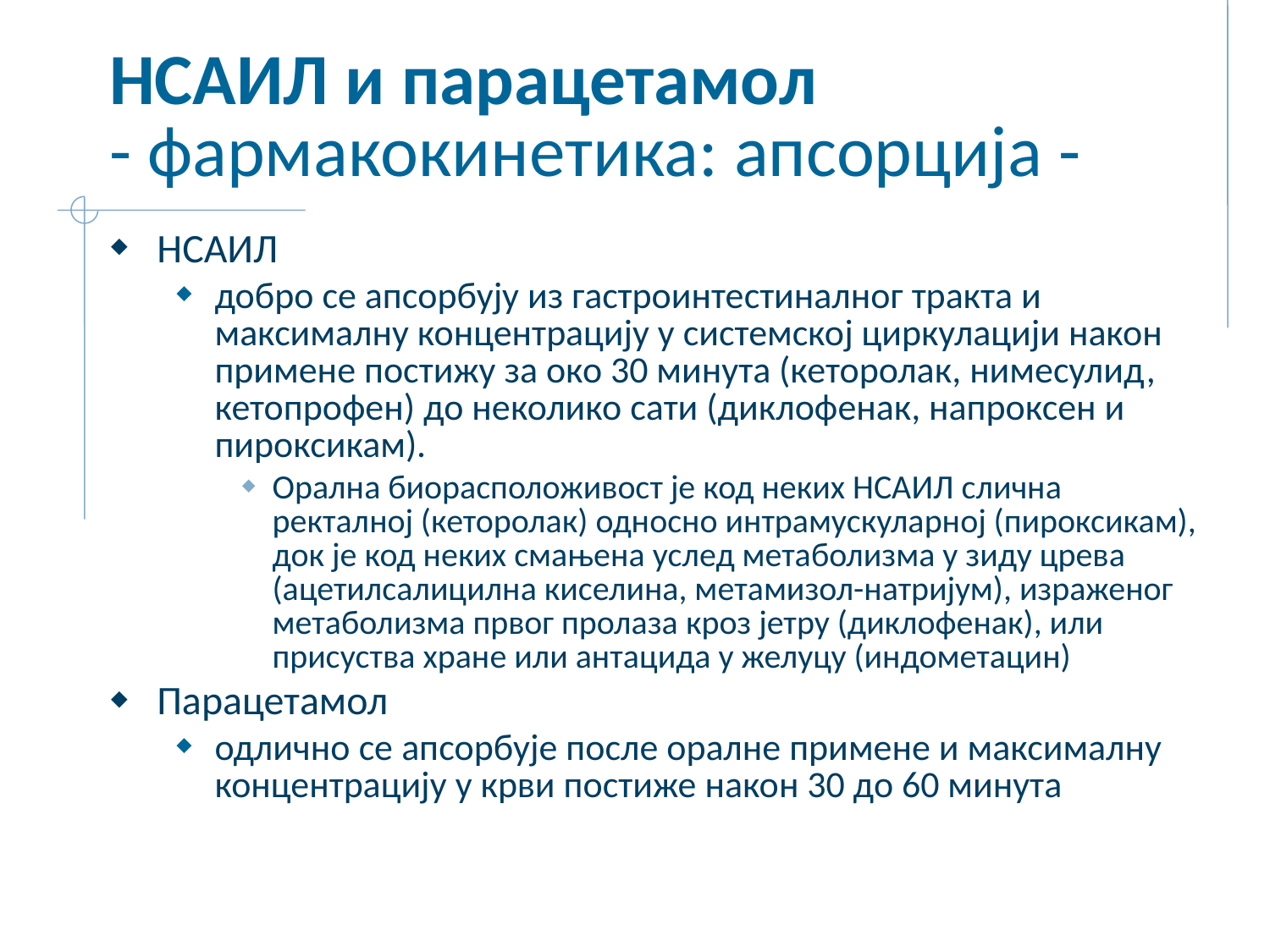

# НСАИЛ и парацетамол - фармакокинетика: апсорција -
НСАИЛ
добро се апсорбују из гастроинтестиналног тракта и максималну концентрацију у системској циркулацији након примене постижу за око 30 минута (кеторолак, нимесулид, кетопрофен) до неколико сати (диклофенак, напроксен и пироксикам).
Орална биорасположивост је код неких НСАИЛ слична ректалној (кеторолак) односно интрамускуларној (пироксикам), док је код неких смањена услед метаболизма у зиду црева (ацетилсалицилна киселина, метамизол-натријум), израженог метаболизма првог пролаза кроз јетру (диклофенак), или присуства хране или антацида у желуцу (индометацин)
Парацетамол
одлично се апсорбује после оралне примене и максималну концентрацију у крви постиже након 30 до 60 минута